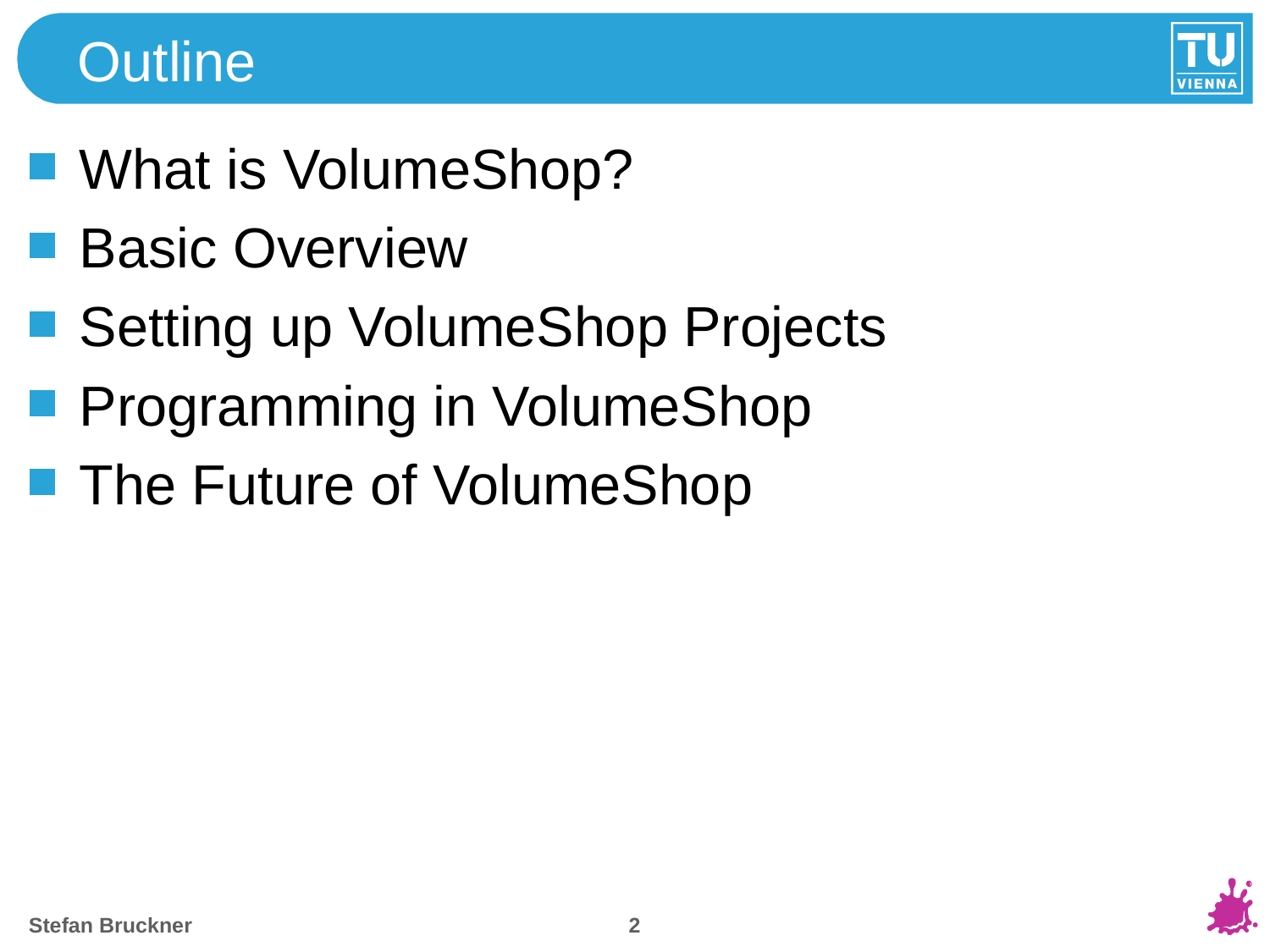

# Outline
What is VolumeShop?
Basic Overview
Setting up VolumeShop Projects
Programming in VolumeShop
The Future of VolumeShop

2
Stefan Bruckner